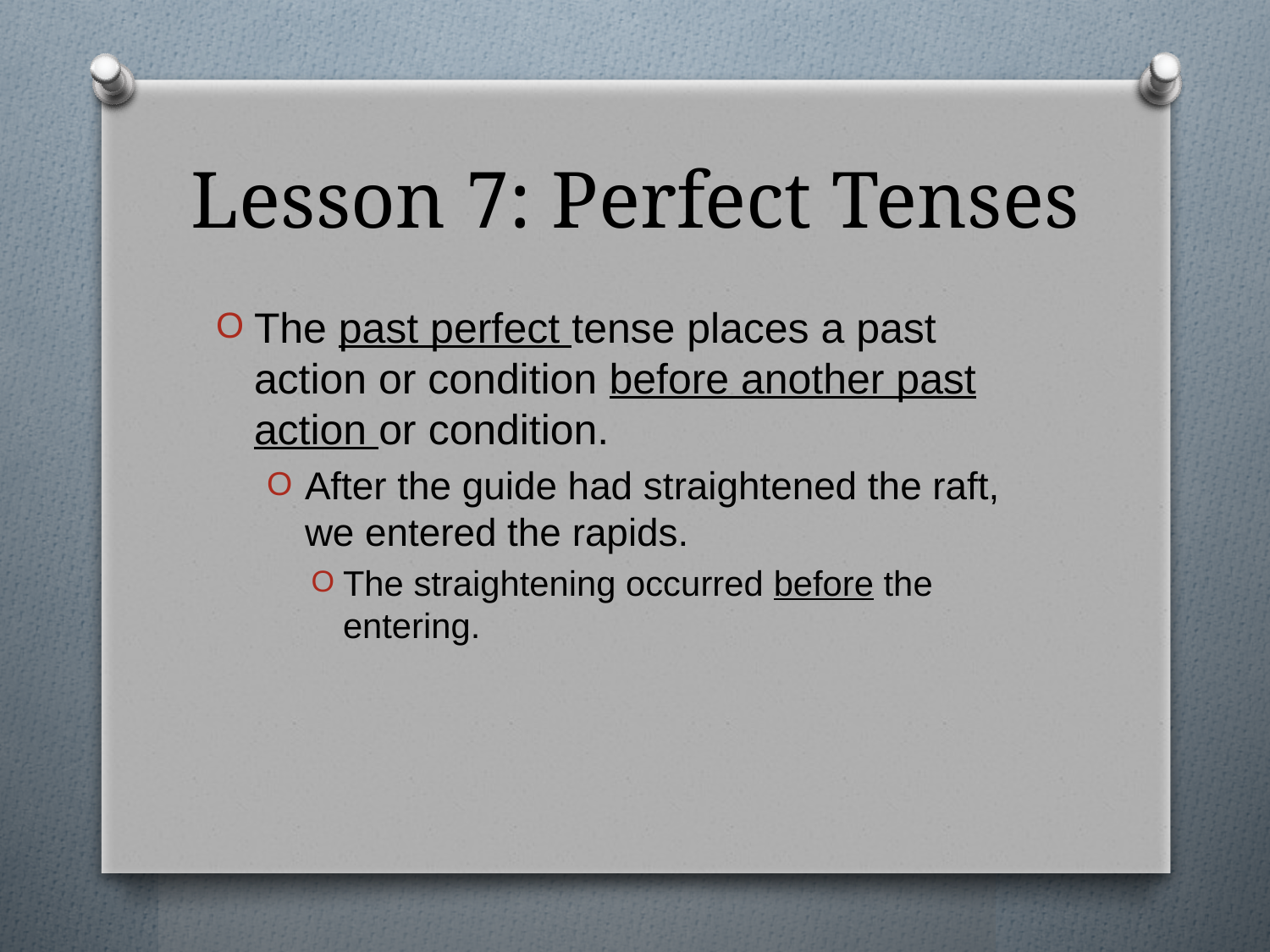

# Lesson 7: Perfect Tenses
The past perfect tense places a past action or condition before another past action or condition.
After the guide had straightened the raft, we entered the rapids.
The straightening occurred before the entering.